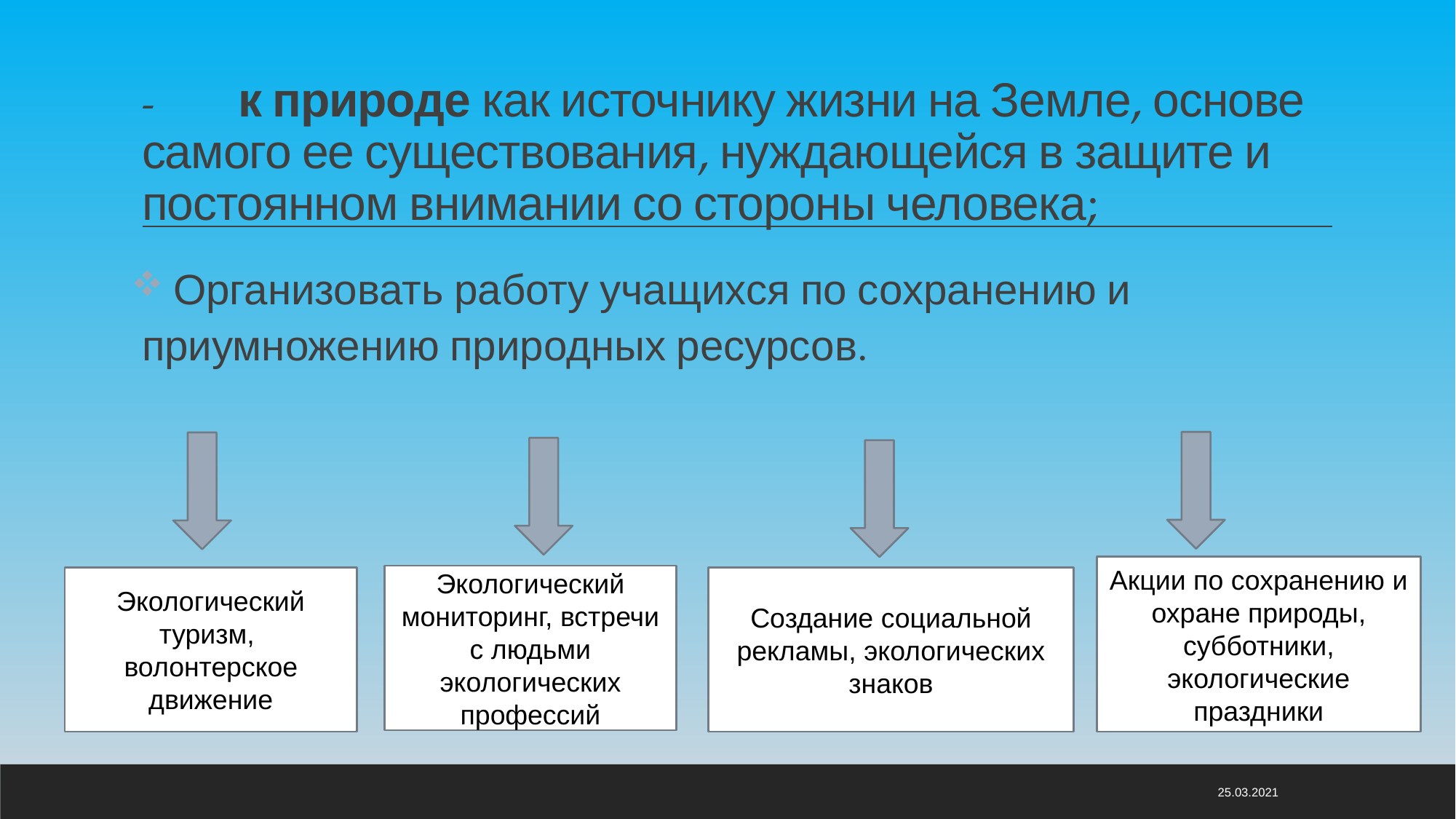

# -	к природе как источнику жизни на Земле, основе самого ее существования, нуждающейся в защите и постоянном внимании со стороны человека;
 Организовать работу учащихся по сохранению и приумножению природных ресурсов.

Акции по сохранению и охране природы, субботники, экологические праздники
Экологический
мониторинг, встречи с людьми экологических профессий
Экологический туризм,
волонтерское движение
Создание социальной рекламы, экологических знаков
25.03.2021